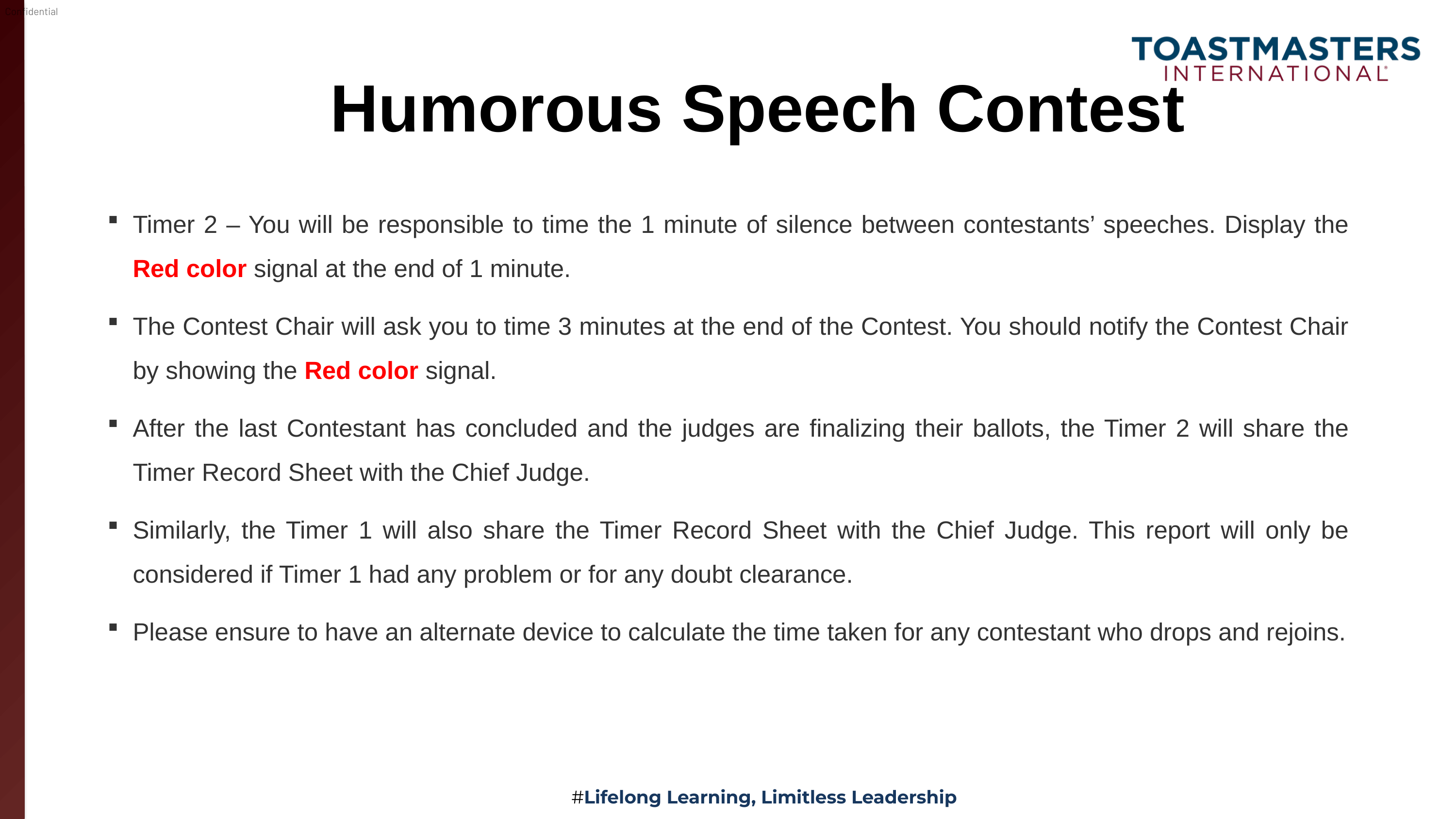

# Humorous Speech Contest
Timer 2 – You will be responsible to time the 1 minute of silence between contestants’ speeches. Display the Red color signal at the end of 1 minute.
The Contest Chair will ask you to time 3 minutes at the end of the Contest. You should notify the Contest Chair by showing the Red color signal.
After the last Contestant has concluded and the judges are finalizing their ballots, the Timer 2 will share the Timer Record Sheet with the Chief Judge.
Similarly, the Timer 1 will also share the Timer Record Sheet with the Chief Judge. This report will only be considered if Timer 1 had any problem or for any doubt clearance.
Please ensure to have an alternate device to calculate the time taken for any contestant who drops and rejoins.